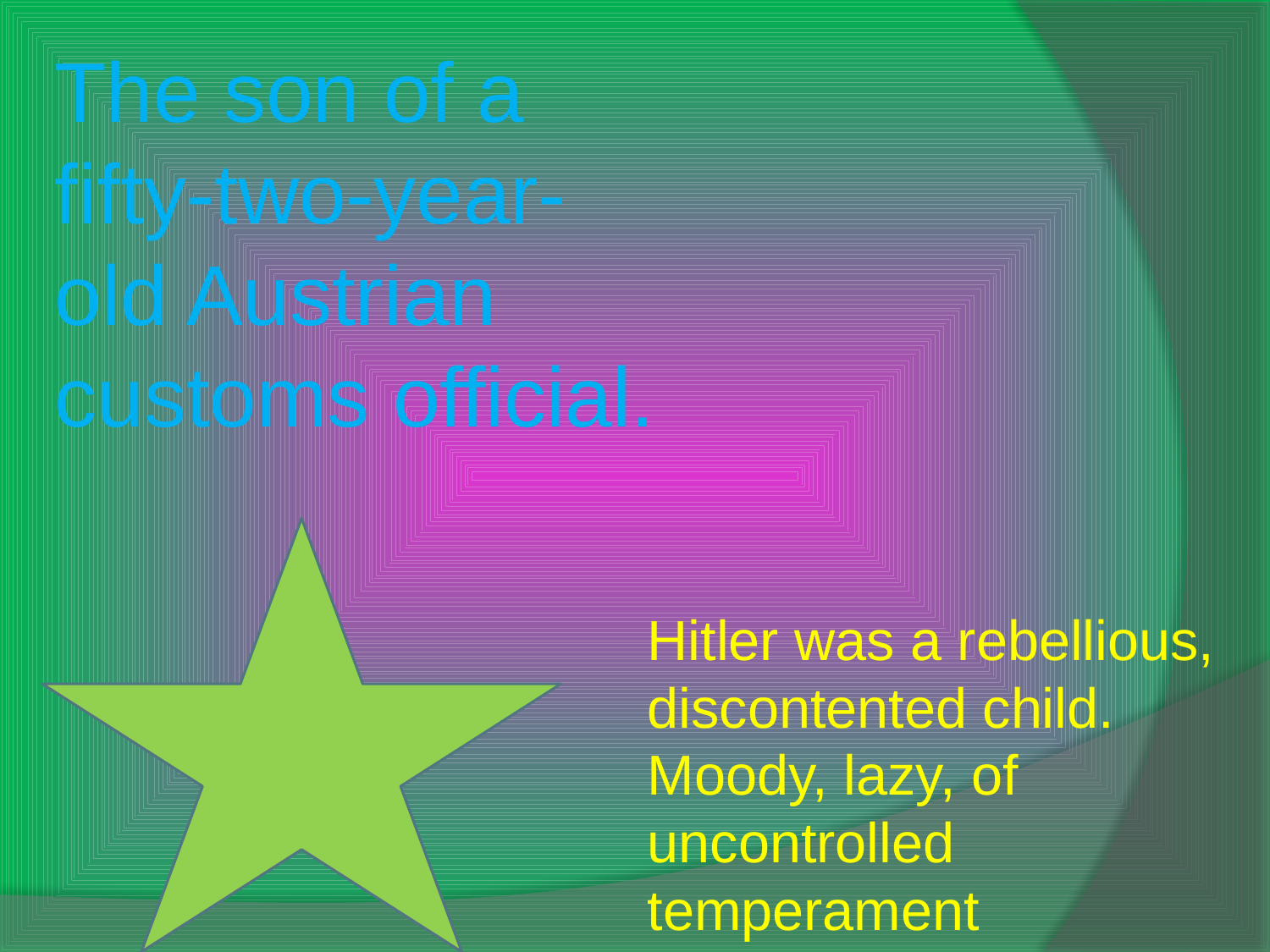

The son of a fifty-two-year-old Austrian customs official.

Hitler was a rebellious, discontented child. Moody, lazy, of uncontrolled temperament